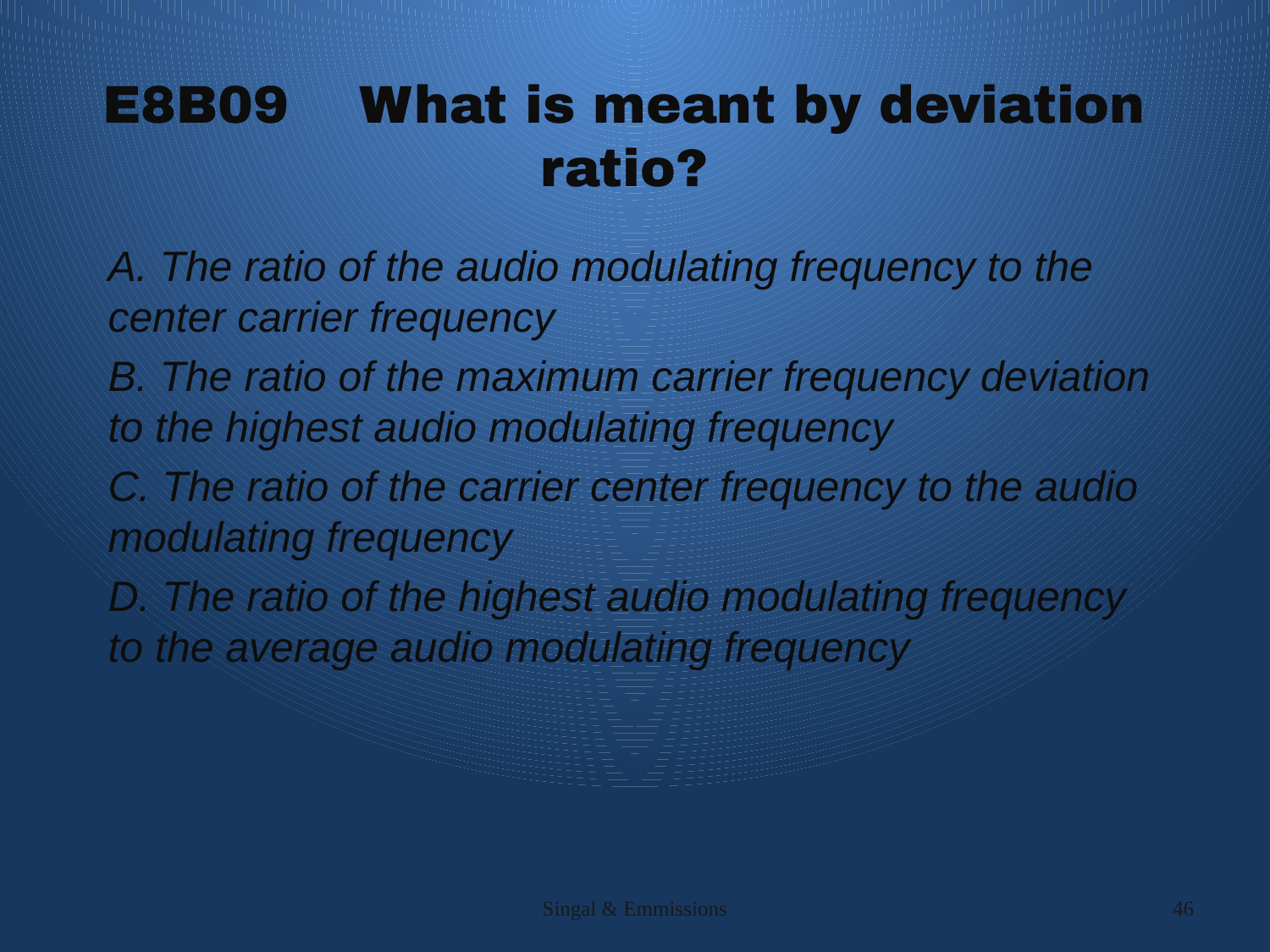

# E8B09    What is meant by deviation ratio?
A. The ratio of the audio modulating frequency to the center carrier frequency
B. The ratio of the maximum carrier frequency deviation to the highest audio modulating frequency
C. The ratio of the carrier center frequency to the audio modulating frequency
D. The ratio of the highest audio modulating frequency to the average audio modulating frequency
Singal & Emmissions
46